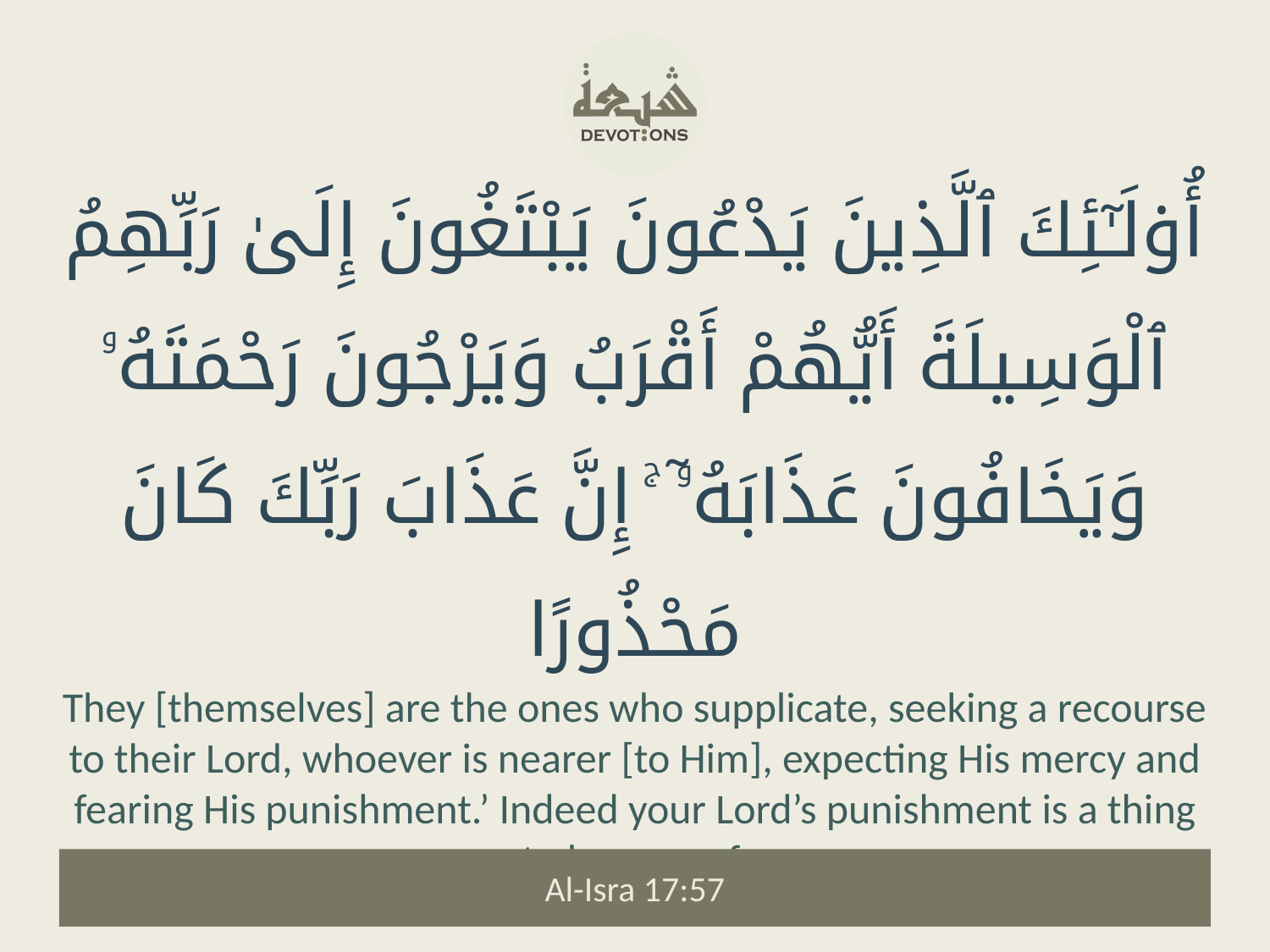

أُو۟لَـٰٓئِكَ ٱلَّذِينَ يَدْعُونَ يَبْتَغُونَ إِلَىٰ رَبِّهِمُ ٱلْوَسِيلَةَ أَيُّهُمْ أَقْرَبُ وَيَرْجُونَ رَحْمَتَهُۥ وَيَخَافُونَ عَذَابَهُۥٓ ۚ إِنَّ عَذَابَ رَبِّكَ كَانَ مَحْذُورًا
They [themselves] are the ones who supplicate, seeking a recourse to their Lord, whoever is nearer [to Him], expecting His mercy and fearing His punishment.’ Indeed your Lord’s punishment is a thing to beware of.
Al-Isra 17:57